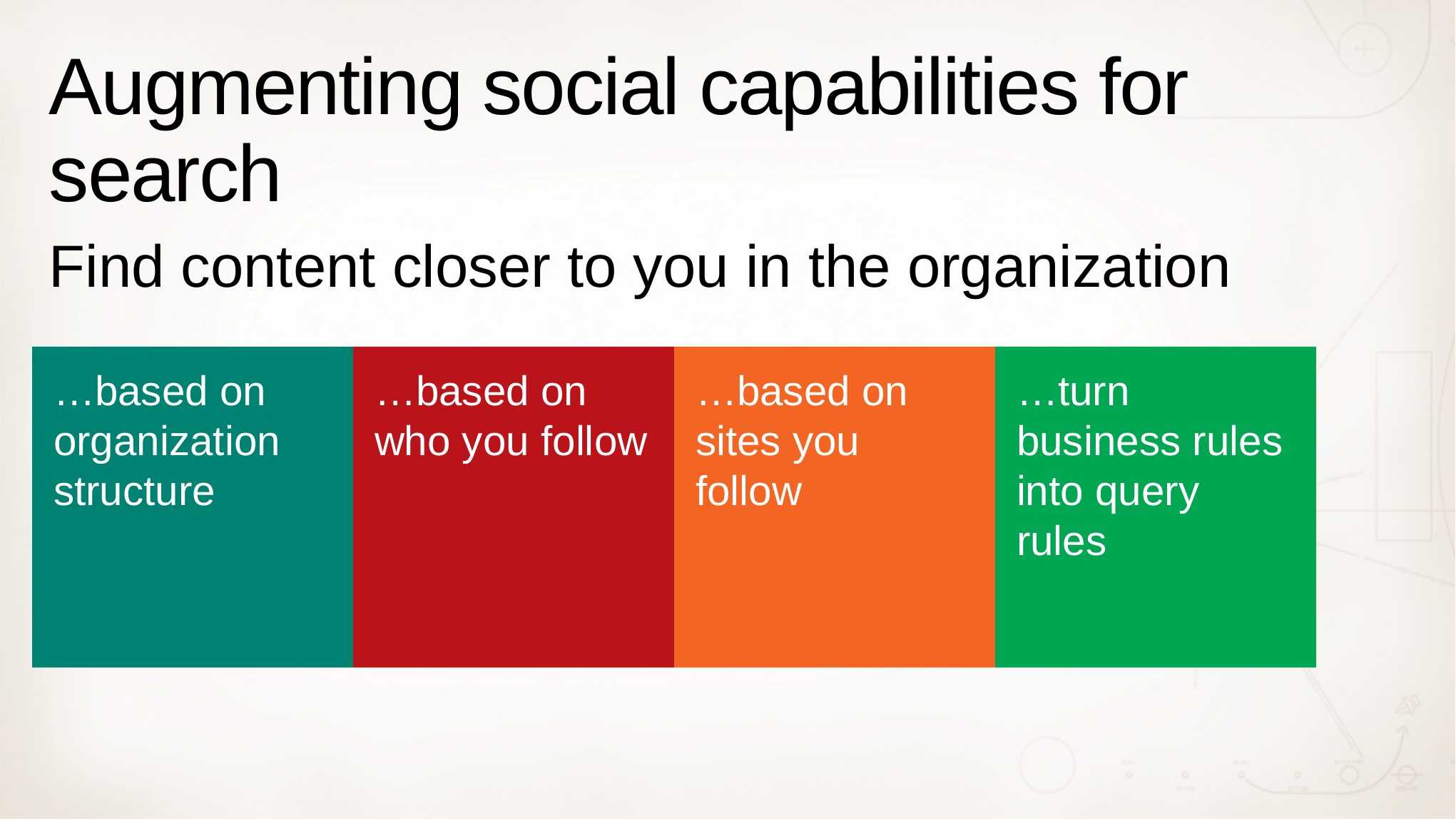

# Augmenting social capabilities for search

Find content closer to you in the organization
…based on organization structure
…based on
who you follow
…based on
sites you follow
…turn business rules into query rules